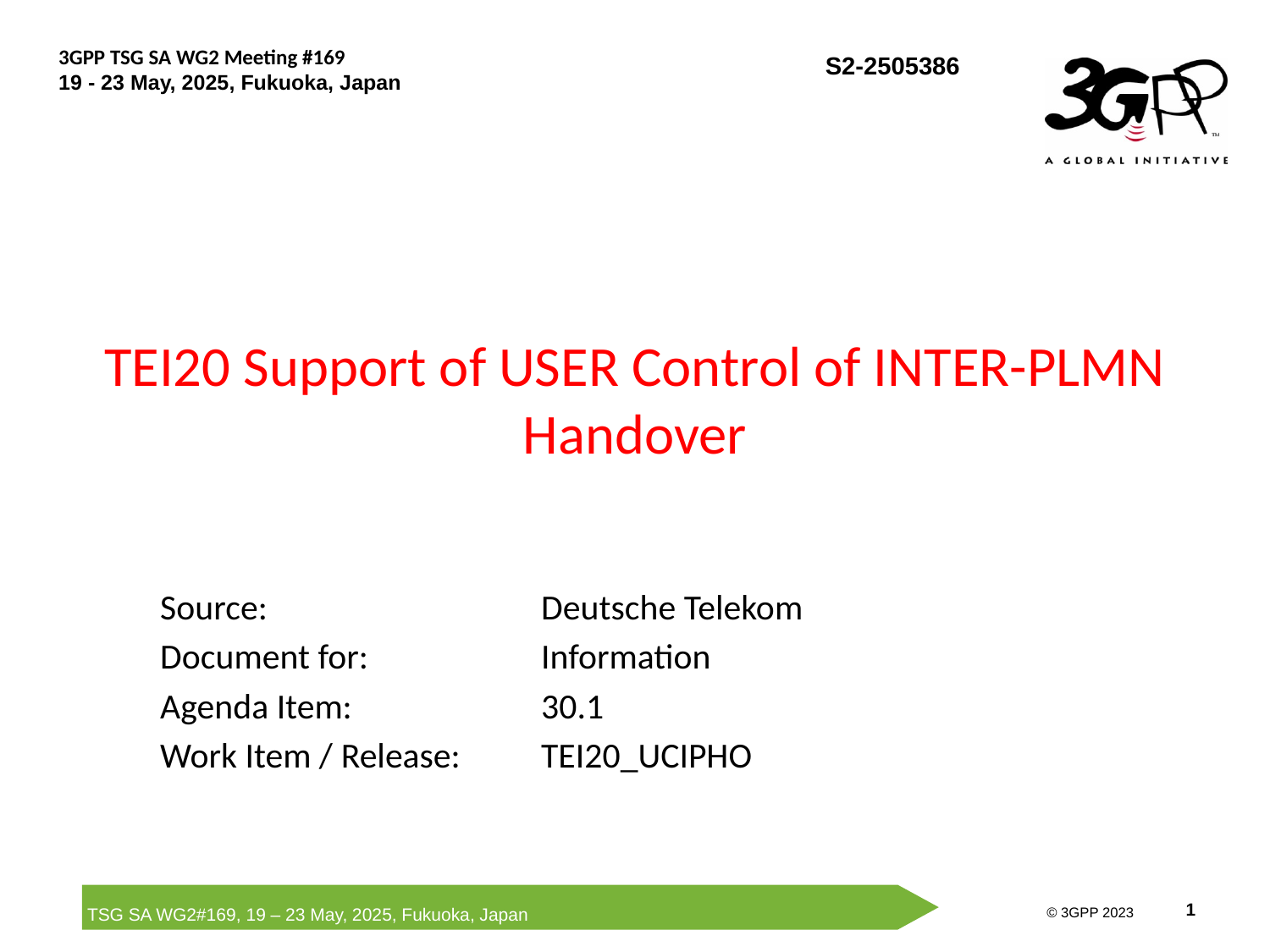

# TEI20 Support of USER Control of INTER-PLMN Handover
Source:			Deutsche Telekom
Document for: 		Information
Agenda Item:		30.1
Work Item / Release: 	TEI20_UCIPHO